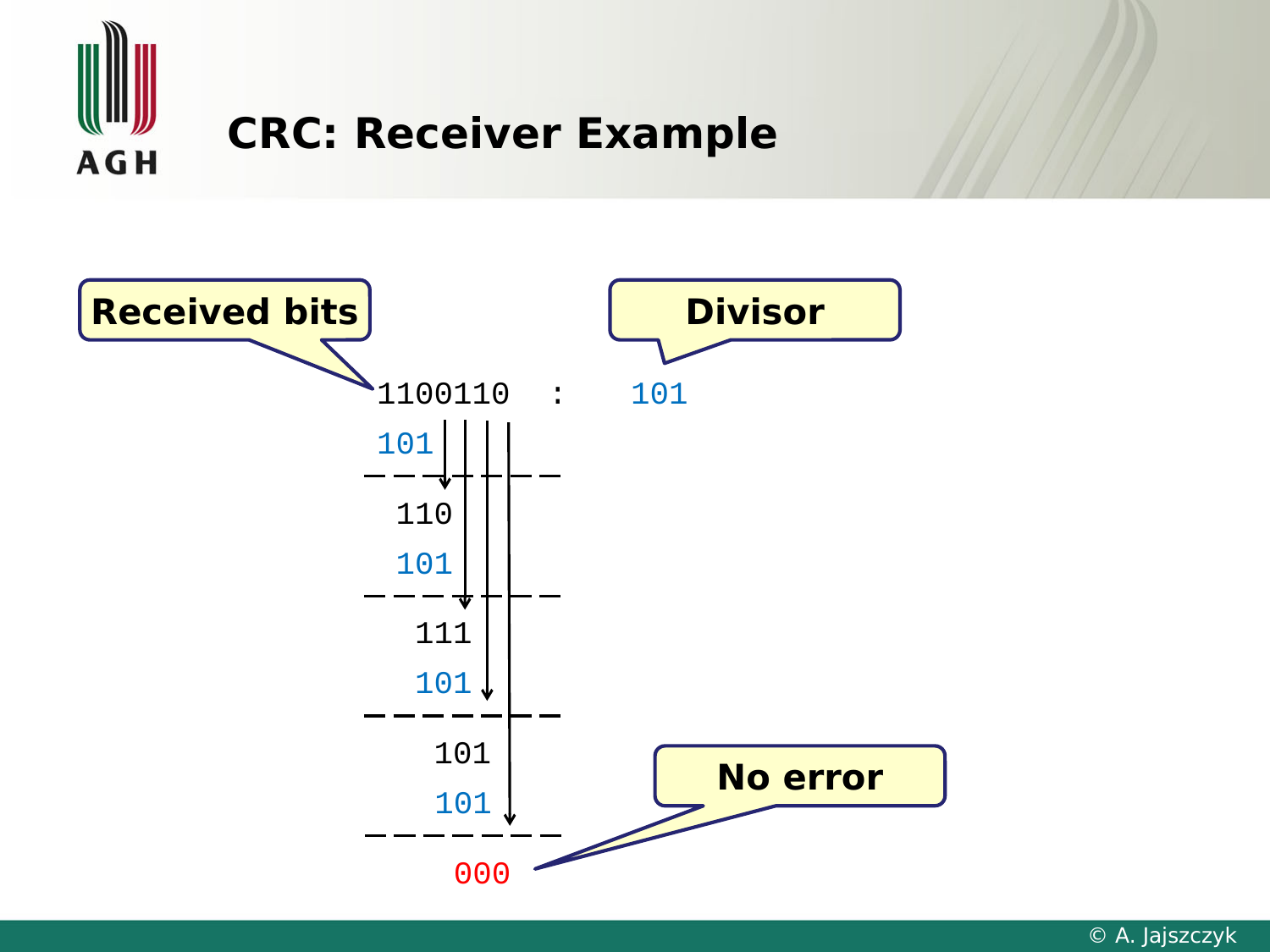

# CRC: Receiver Example
Received bits
Divisor

1100110  :	101
101
 110
 101
  111
  101
   101
No error
   101
    000